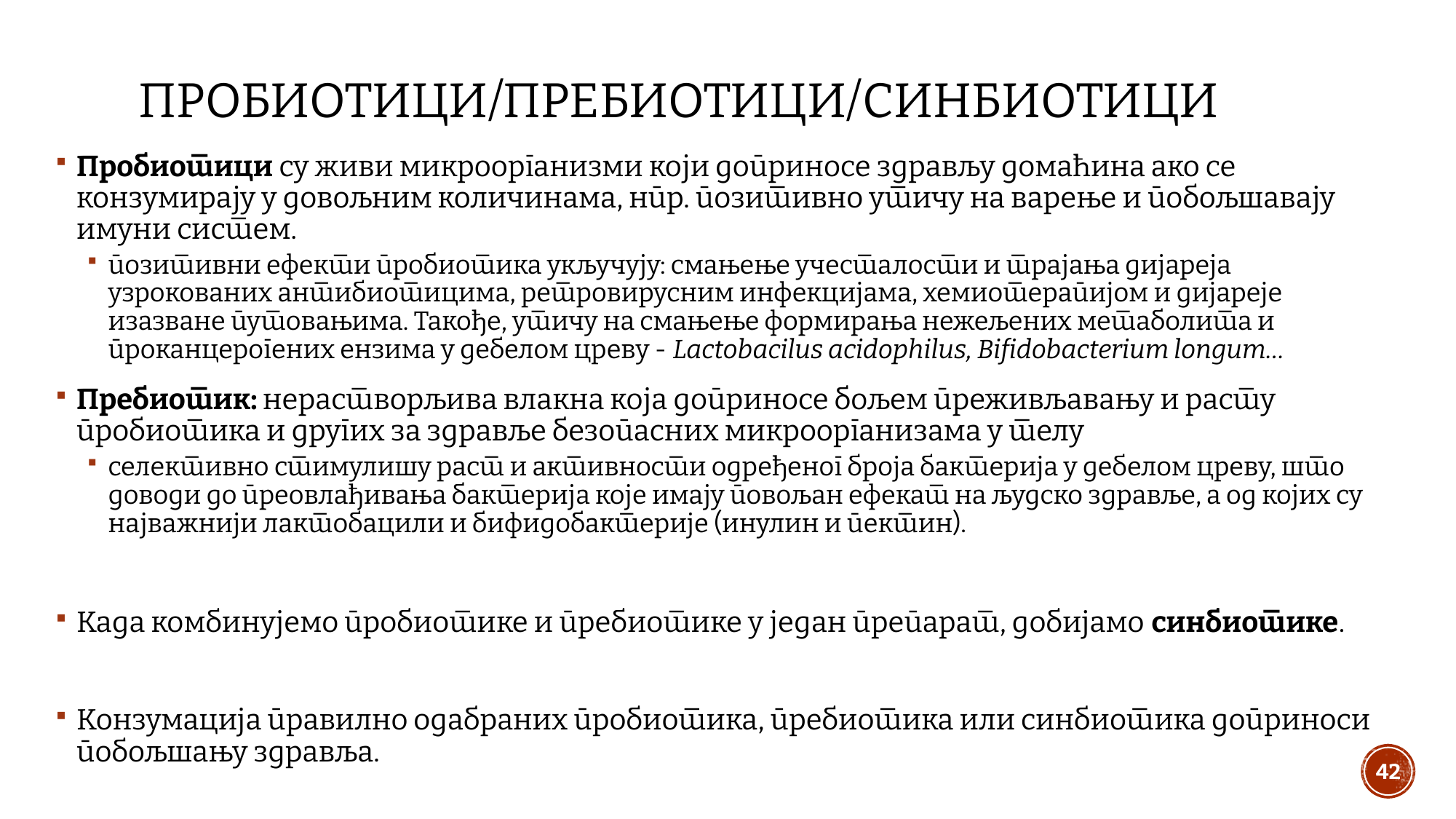

# ПрOбиотици/прEбиотици/синбиотици
Пробиотици су живи микроорганизми који доприносе здрављу домаћина ако се конзумирају у довољним количинама, нпр. позитивно утичу на варење и побољшавају имуни систем.
позитивни ефекти пробиотика укључују: смањење учесталости и трајања дијареја узрокованих антибиотицима, ретровирусним инфекцијама, хемиотерапијом и дијареје изазване путовањима. Такође, утичу на смањење формирања нежељених метаболита и проканцерогених ензима у дебелом цреву - Lactobacilus acidophilus, Bifidobacterium longum…
Пребиотик: нерастворљива влакна која доприносе бољем преживљавању и расту пробиотика и других за здравље безопасних микроорганизама у телу
селективно стимулишу раст и активности одређеног броја бактерија у дебелом цреву, што доводи до преовлађивања бактерија које имају повољан ефекат на људско здравље, а од којих су најважнији лактобацили и бифидобактерије (инулин и пектин).

Када комбинујемо пробиотике и пребиотике у један препарат, добијамо синбиотике.

Конзумација правилно одабраних пробиотика, пребиотика или синбиотика доприноси побољшању здравља.

42